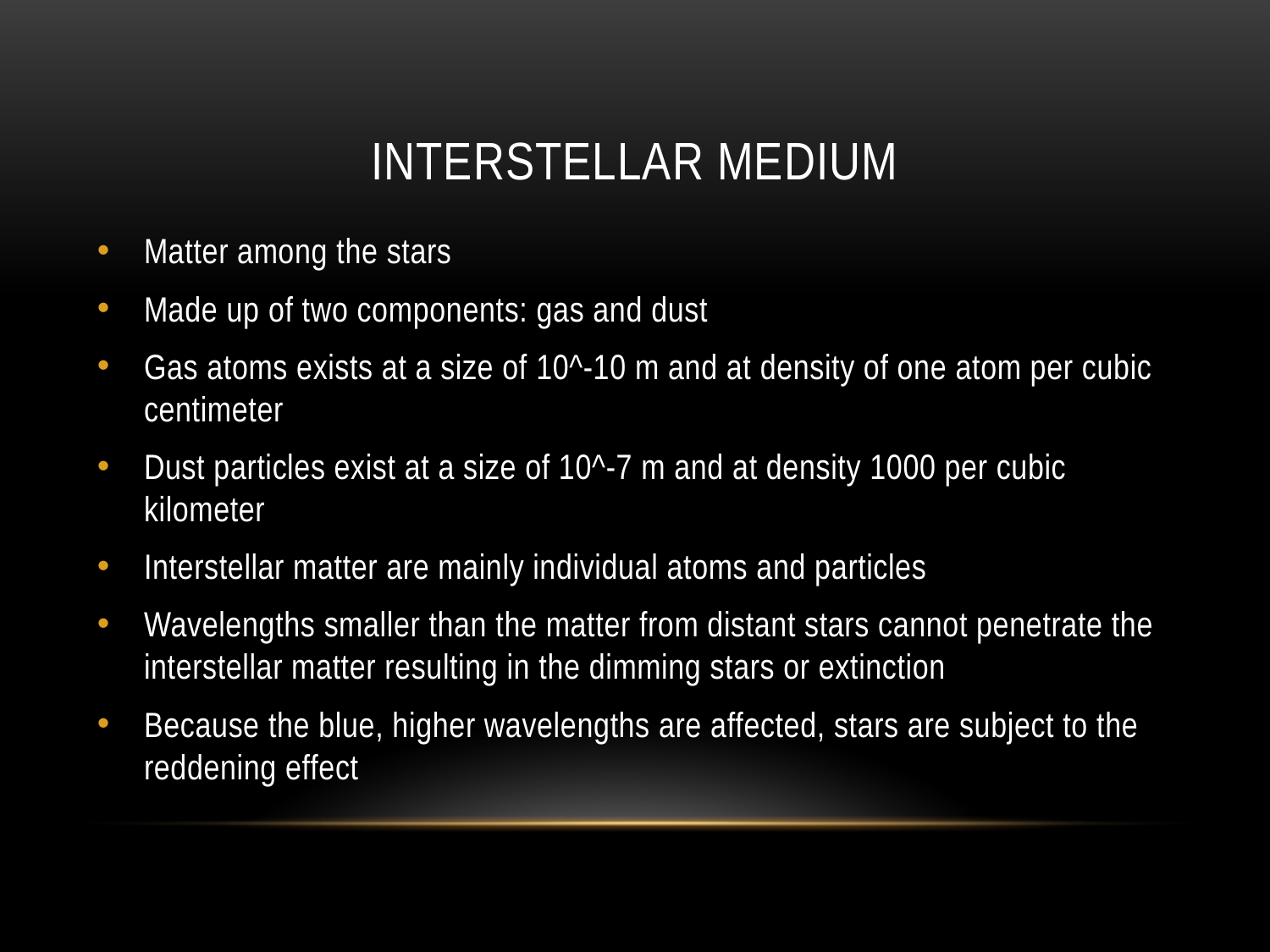

# interstellar medium
Matter among the stars
Made up of two components: gas and dust
Gas atoms exists at a size of 10^-10 m and at density of one atom per cubic centimeter
Dust particles exist at a size of 10^-7 m and at density 1000 per cubic kilometer
Interstellar matter are mainly individual atoms and particles
Wavelengths smaller than the matter from distant stars cannot penetrate the interstellar matter resulting in the dimming stars or extinction
Because the blue, higher wavelengths are affected, stars are subject to the reddening effect